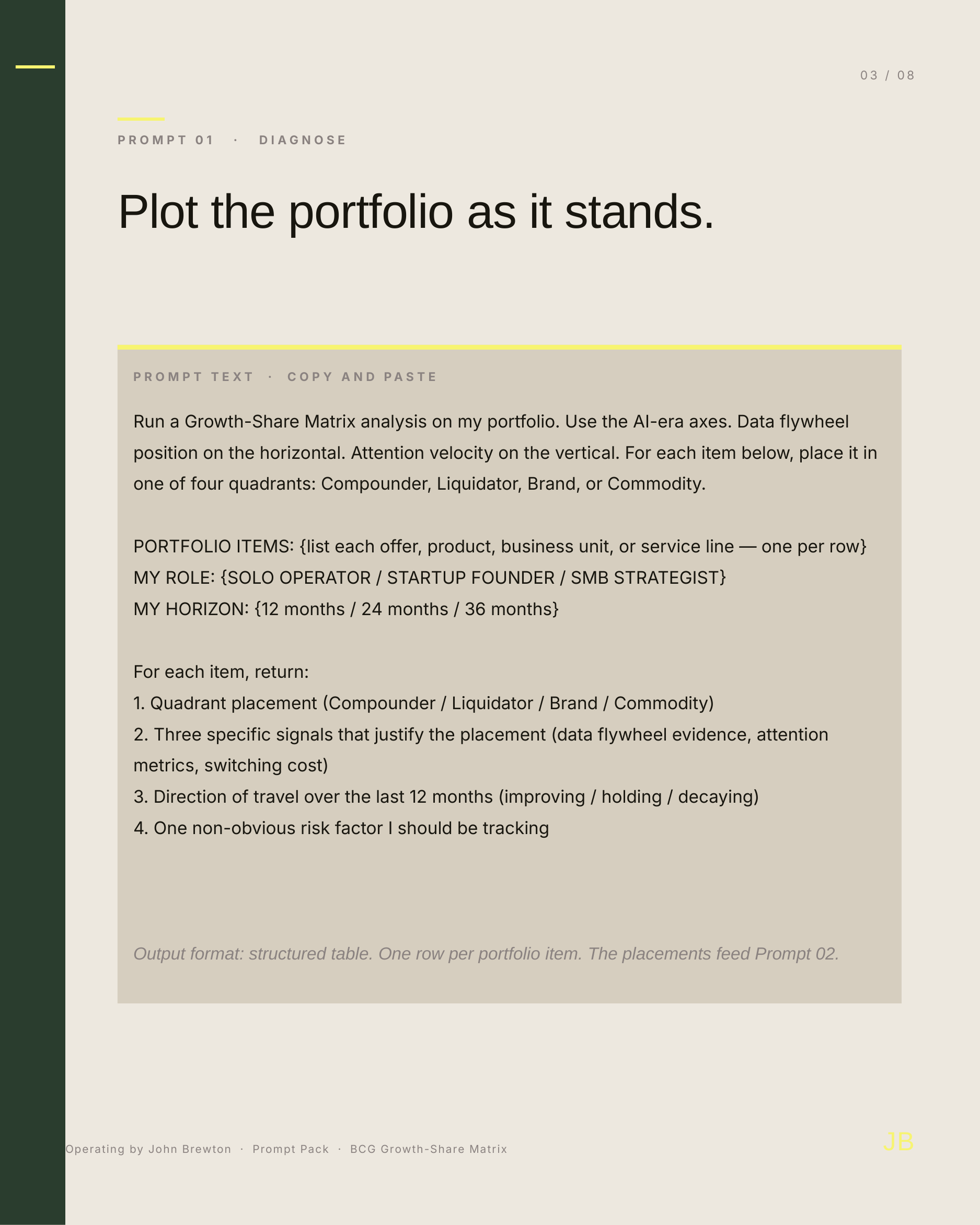

03 / 08

PROMPT 01   ·   DIAGNOSE
Plot the portfolio as it stands.

PROMPT TEXT  ·  COPY AND PASTE
Run a Growth-Share Matrix analysis on my portfolio. Use the AI-era axes. Data flywheel position on the horizontal. Attention velocity on the vertical. For each item below, place it in one of four quadrants: Compounder, Liquidator, Brand, or Commodity.

PORTFOLIO ITEMS: {list each offer, product, business unit, or service line — one per row}
MY ROLE: {SOLO OPERATOR / STARTUP FOUNDER / SMB STRATEGIST}
MY HORIZON: {12 months / 24 months / 36 months}

For each item, return:
1. Quadrant placement (Compounder / Liquidator / Brand / Commodity)
2. Three specific signals that justify the placement (data flywheel evidence, attention metrics, switching cost)
3. Direction of travel over the last 12 months (improving / holding / decaying)
4. One non-obvious risk factor I should be tracking
Output format: structured table. One row per portfolio item. The placements feed Prompt 02.
JB
Operating by John Brewton  ·  Prompt Pack  ·  BCG Growth-Share Matrix